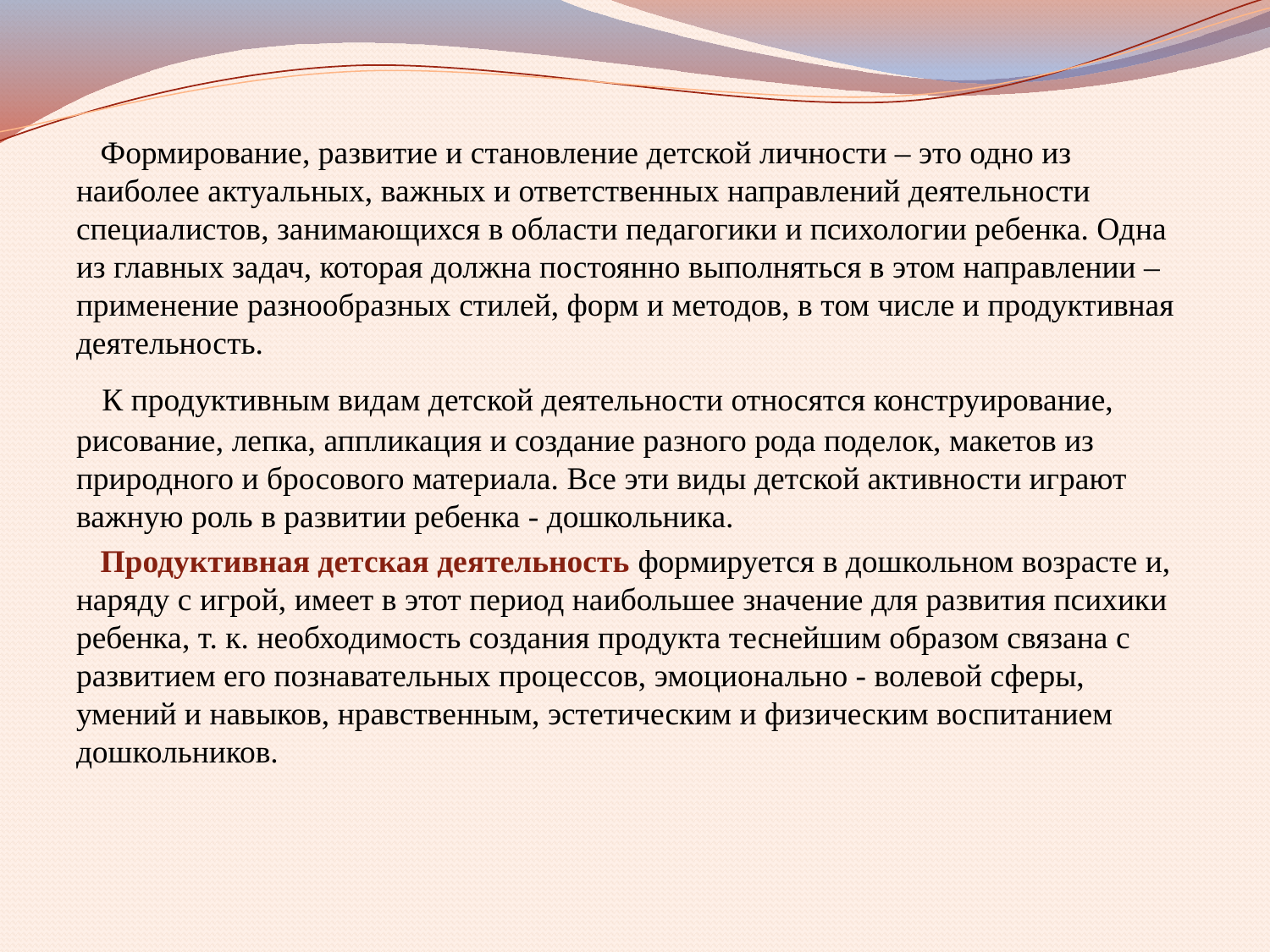

#
   Формирование, развитие и становление детской личности – это одно из наиболее актуальных, важных и ответственных направлений деятельности специалистов, занимающихся в области педагогики и психологии ребенка. Одна из главных задач, которая должна постоянно выполняться в этом направлении – применение разнообразных стилей, форм и методов, в том числе и продуктивная деятельность.
  К продуктивным видам детской деятельности относятся конструирование, рисование, лепка, аппликация и создание разного рода поделок, макетов из природного и бросового материала. Все эти виды детской активности играют важную роль в развитии ребенка - дошкольника.
   Продуктивная детская деятельность формируется в дошкольном возрасте и, наряду с игрой, имеет в этот период наибольшее значение для развития психики ребенка, т. к. необходимость создания продукта теснейшим образом связана с развитием его познавательных процессов, эмоционально - волевой сферы, умений и навыков, нравственным, эстетическим и физическим воспитанием дошкольников.